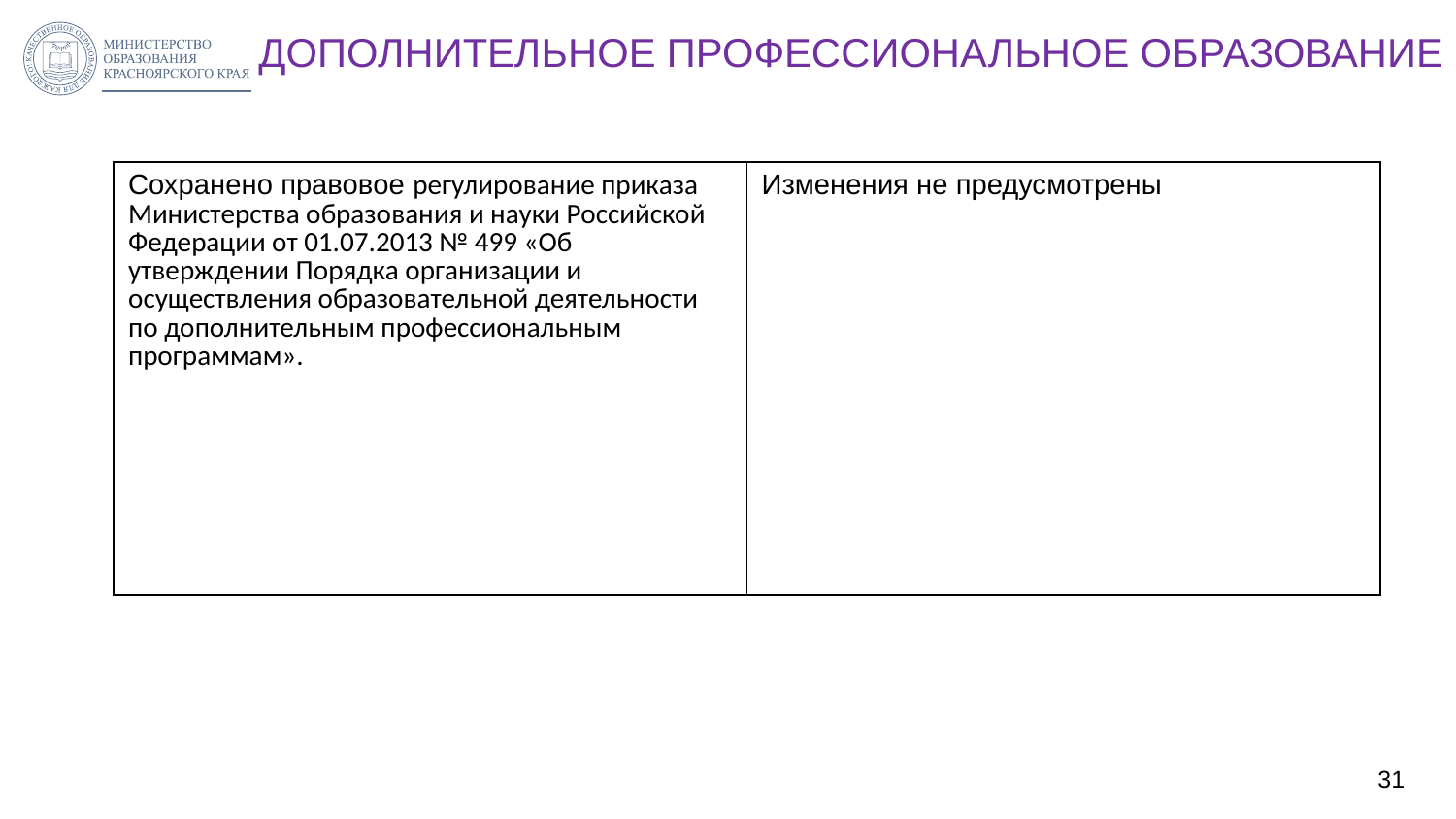

# ДОПОЛНИТЕЛЬНОЕ ПРОФЕССИОНАЛЬНОЕ ОБРАЗОВАНИЕ
| Сохранено правовое регулирование приказа Министерства образования и науки Российской Федерации от 01.07.2013 № 499 «Об утверждении Порядка организации и осуществления образовательной деятельности по дополнительным профессиональным программам». | Изменения не предусмотрены |
| --- | --- |
31